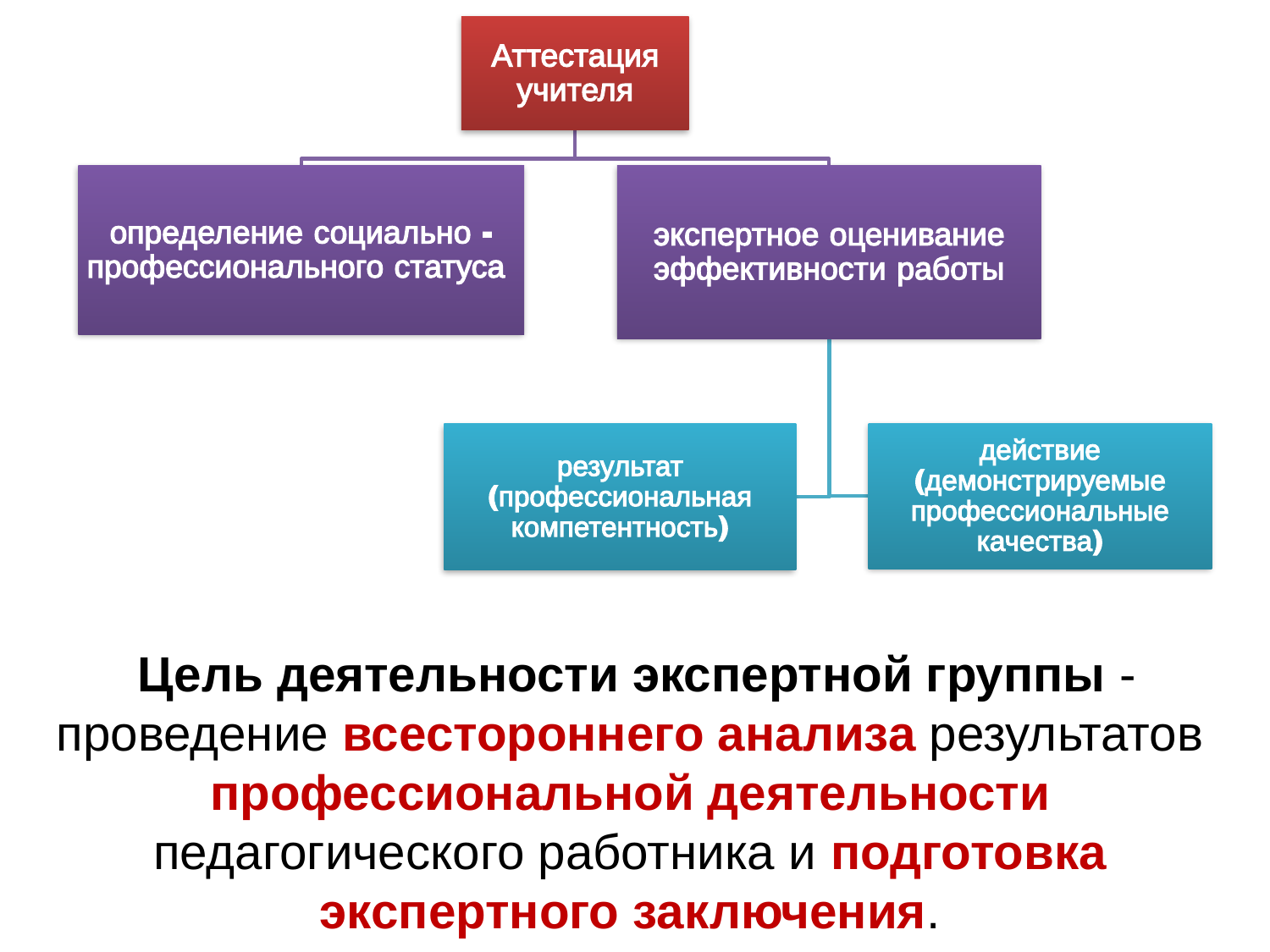

Аттестация учителя
определение социально - профессионального статуса
экспертное оценивание эффективности работы
действие (демонстрируемые профессиональные качества)
результат (профессиональная компетентность)
 Цель деятельности экспертной группы - проведение всестороннего анализа результатов профессиональной деятельности педагогического работника и подготовка экспертного заключения.